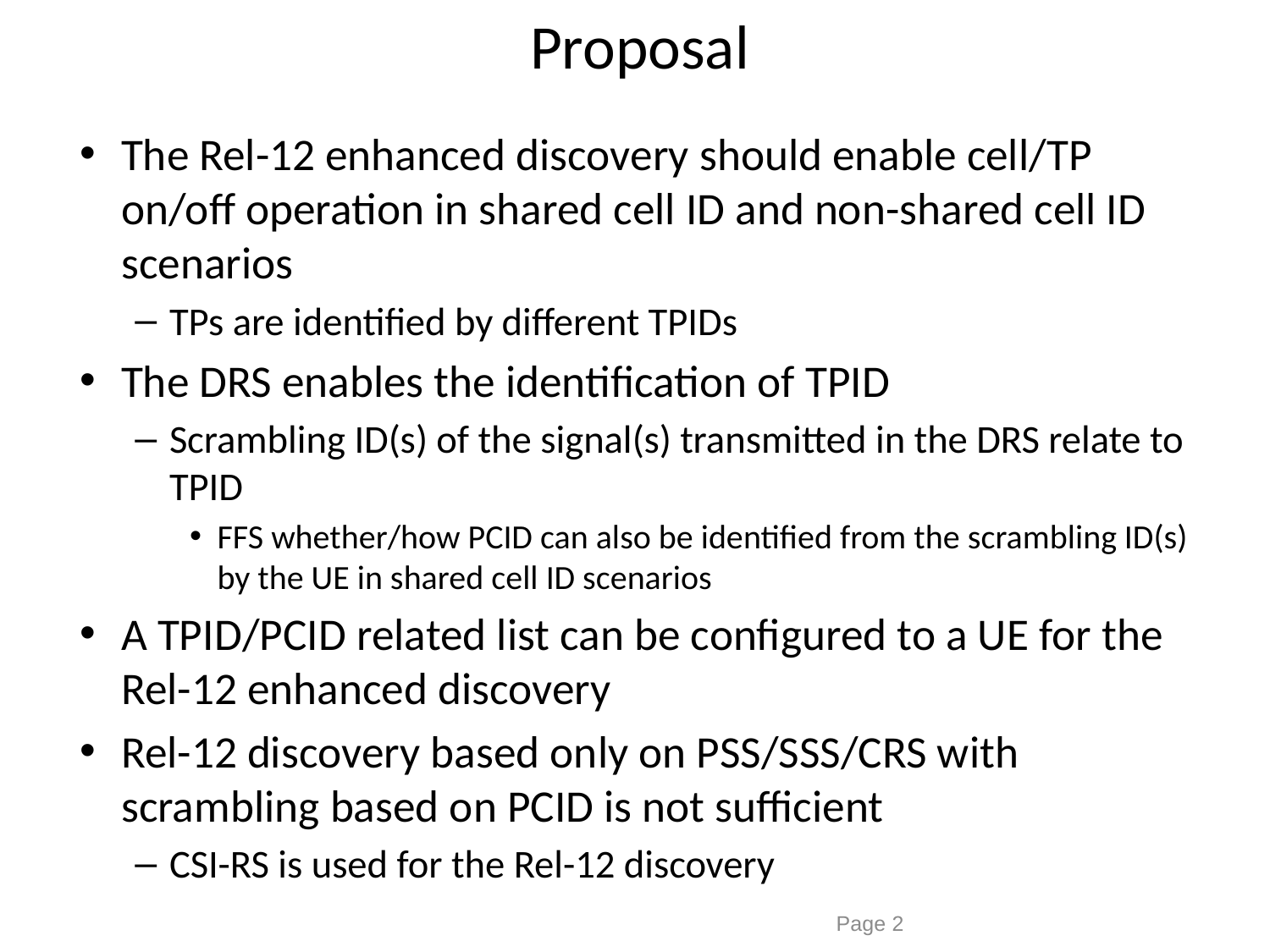

# Proposal
The Rel-12 enhanced discovery should enable cell/TP on/off operation in shared cell ID and non-shared cell ID scenarios
TPs are identified by different TPIDs
The DRS enables the identification of TPID
Scrambling ID(s) of the signal(s) transmitted in the DRS relate to TPID
FFS whether/how PCID can also be identified from the scrambling ID(s) by the UE in shared cell ID scenarios
A TPID/PCID related list can be configured to a UE for the Rel-12 enhanced discovery
Rel-12 discovery based only on PSS/SSS/CRS with scrambling based on PCID is not sufficient
CSI-RS is used for the Rel-12 discovery

Page 2